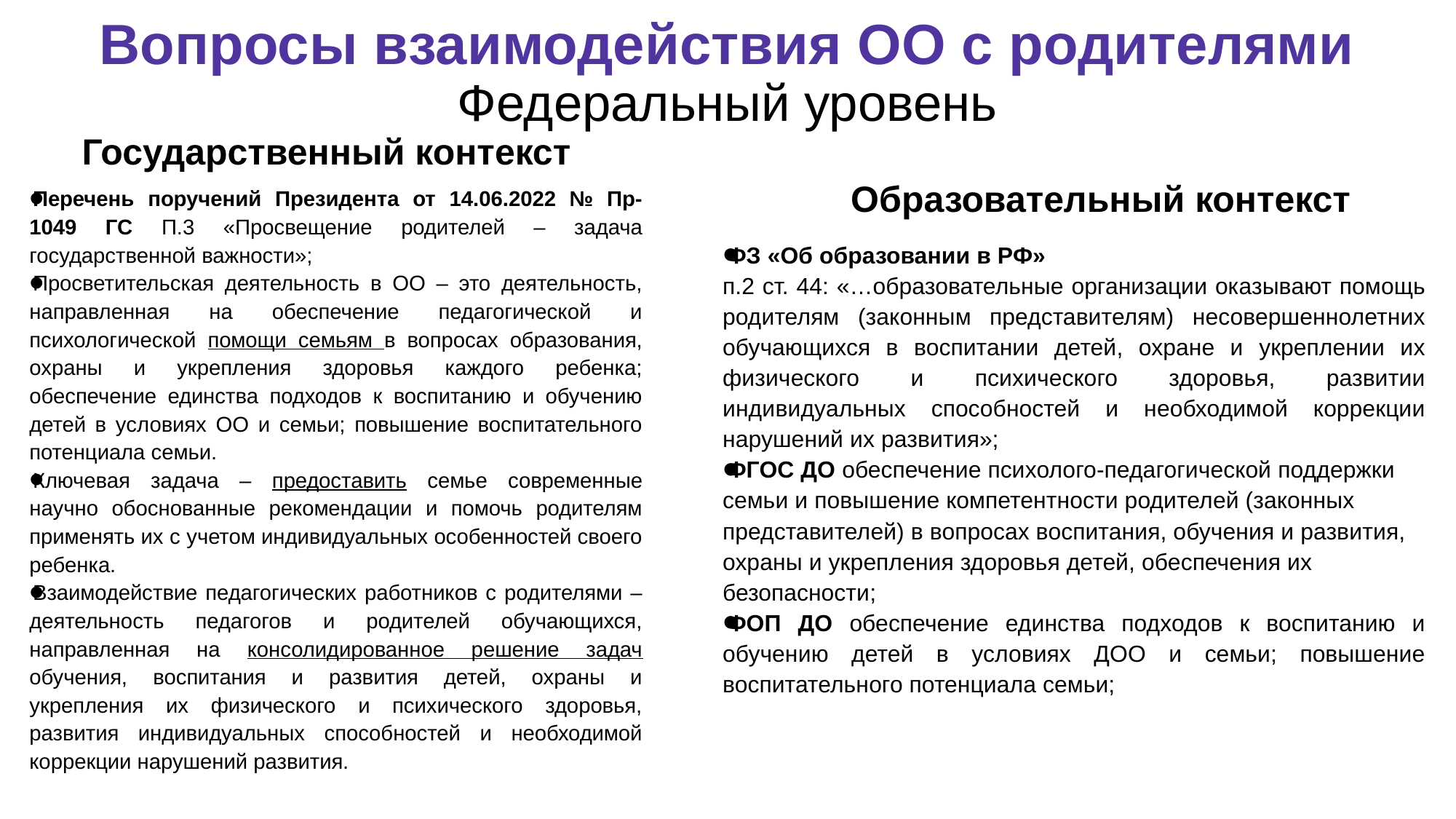

# Вопросы взаимодействия ОО с родителями Федеральный уровень
Государственный контекст
Образовательный контекст
Перечень поручений Президента от 14.06.2022 № Пр-1049 ГС П.3 «Просвещение родителей – задача государственной важности»;
Просветительская деятельность в ОО – это деятельность, направленная на обеспечение педагогической и психологической помощи семьям в вопросах образования, охраны и укрепления здоровья каждого ребенка; обеспечение единства подходов к воспитанию и обучению детей в условиях ОО и семьи; повышение воспитательного потенциала семьи.
Ключевая задача – предоставить семье современные научно обоснованные рекомендации и помочь родителям применять их с учетом индивидуальных особенностей своего ребенка.
Взаимодействие педагогических работников с родителями – деятельность педагогов и родителей обучающихся, направленная на консолидированное решение задач обучения, воспитания и развития детей, охраны и укрепления их физического и психического здоровья, развития индивидуальных способностей и необходимой коррекции нарушений развития.

ФЗ «Об образовании в РФ»
п.2 ст. 44: «…образовательные организации оказывают помощь родителям (законным представителям) несовершеннолетних обучающихся в воспитании детей, охране и укреплении их физического и психического здоровья, развитии индивидуальных способностей и необходимой коррекции нарушений их развития»;
ФГОС ДО обеспечение психолого-педагогической поддержки семьи и повышение компетентности родителей (законных представителей) в вопросах воспитания, обучения и развития, охраны и укрепления здоровья детей, обеспечения их безопасности;
ФОП ДО обеспечение единства подходов к воспитанию и обучению детей в условиях ДОО и семьи; повышение воспитательного потенциала семьи;